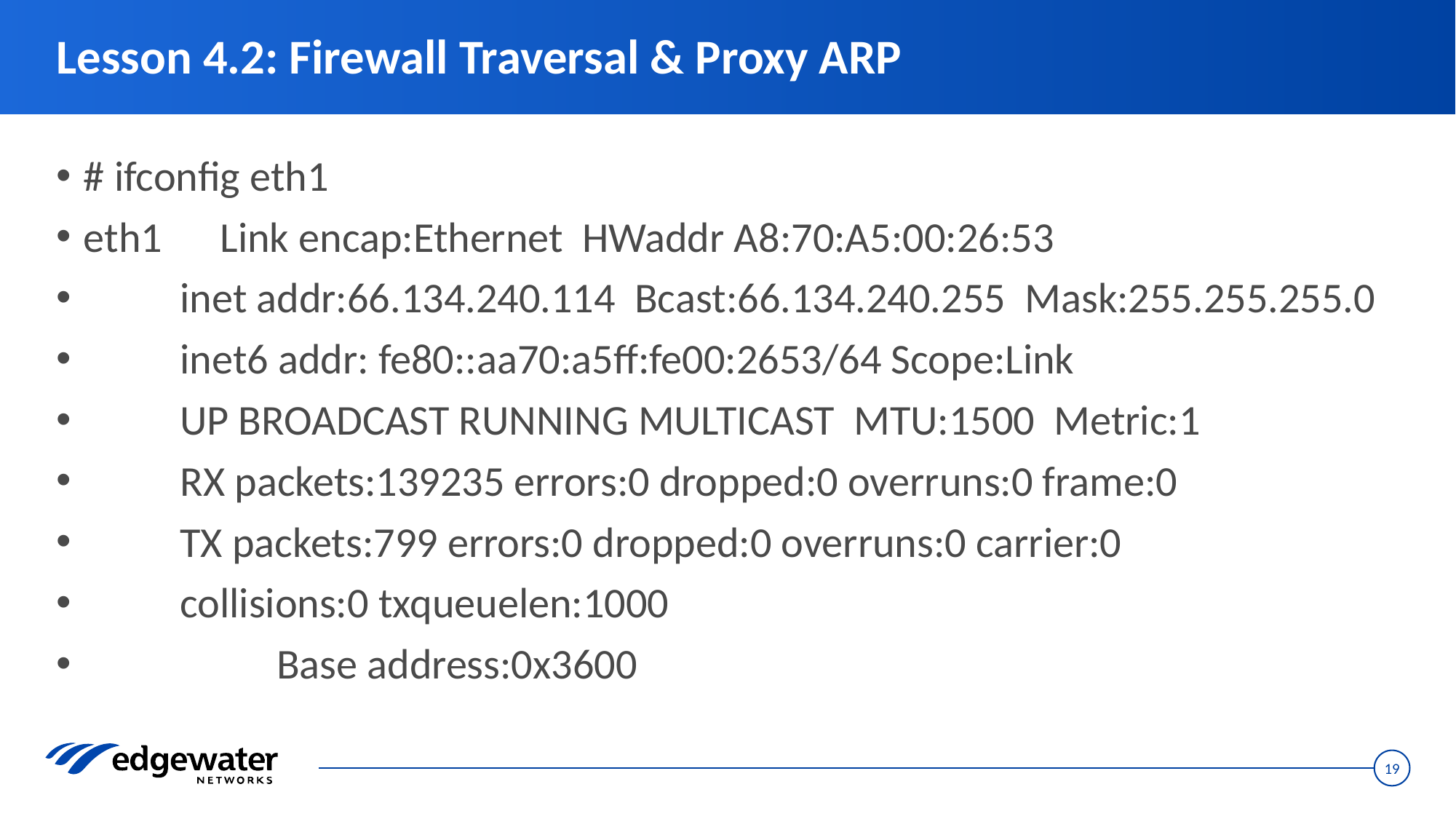

# Lesson 4.2: Firewall Traversal & Proxy ARP
# ifconfig eth1
eth1      Link encap:Ethernet  HWaddr A8:70:A5:00:26:53
          inet addr:66.134.240.114  Bcast:66.134.240.255  Mask:255.255.255.0
          inet6 addr: fe80::aa70:a5ff:fe00:2653/64 Scope:Link
          UP BROADCAST RUNNING MULTICAST  MTU:1500  Metric:1
          RX packets:139235 errors:0 dropped:0 overruns:0 frame:0
          TX packets:799 errors:0 dropped:0 overruns:0 carrier:0
          collisions:0 txqueuelen:1000
                    Base address:0x3600